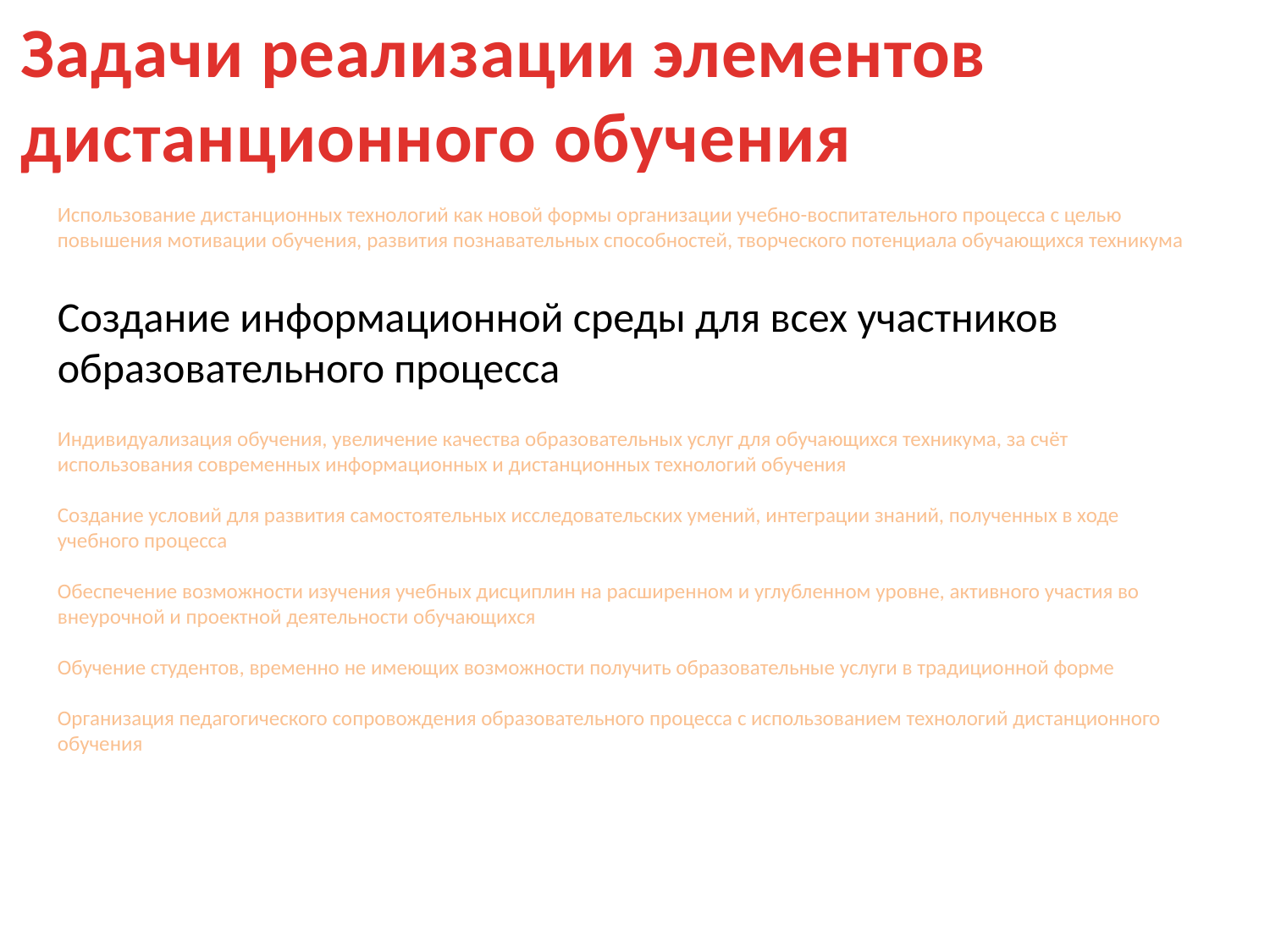

Задачи реализации элементов
дистанционного обучения
Использование дистанционных технологий как новой формы организации учебно-воспитательного процесса с целью повышения мотивации обучения, развития познавательных способностей, творческого потенциала обучающихся техникума

Создание информационной среды для всех участников образовательного процесса

Индивидуализация обучения, увеличение качества образовательных услуг для обучающихся техникума, за счёт использования современных информационных и дистанционных технологий обучения

Создание условий для развития самостоятельных исследовательских умений, интеграции знаний, полученных в ходе учебного процесса

Обеспечение возможности изучения учебных дисциплин на расширенном и углубленном уровне, активного участия во внеурочной и проектной деятельности обучающихся

Обучение студентов, временно не имеющих возможности получить образовательные услуги в традиционной форме

Организация педагогического сопровождения образовательного процесса с использованием технологий дистанционного обучения